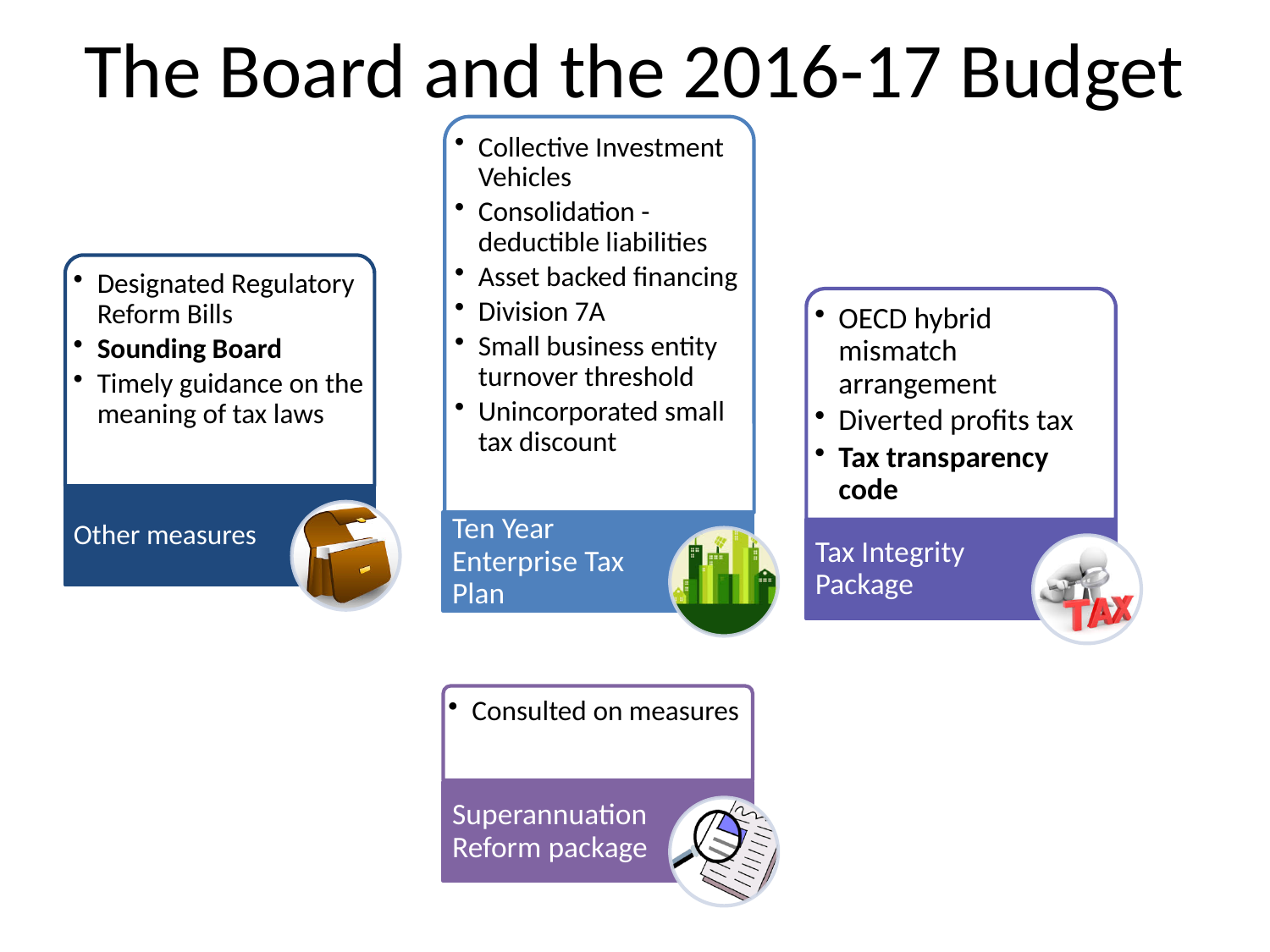

# The Board and the 2016-17 Budget
Consulted on measures
Superannuation Reform package
Collective Investment Vehicles
Consolidation - deductible liabilities
Asset backed financing
Division 7A
Small business entity turnover threshold
Unincorporated small  tax discount
Ten Year Enterprise Tax Plan
OECD hybrid mismatch arrangement
Diverted profits tax
Tax transparency code
Tax Integrity Package
Designated Regulatory Reform Bills
Sounding Board
Timely guidance on the meaning of tax laws
Other measures